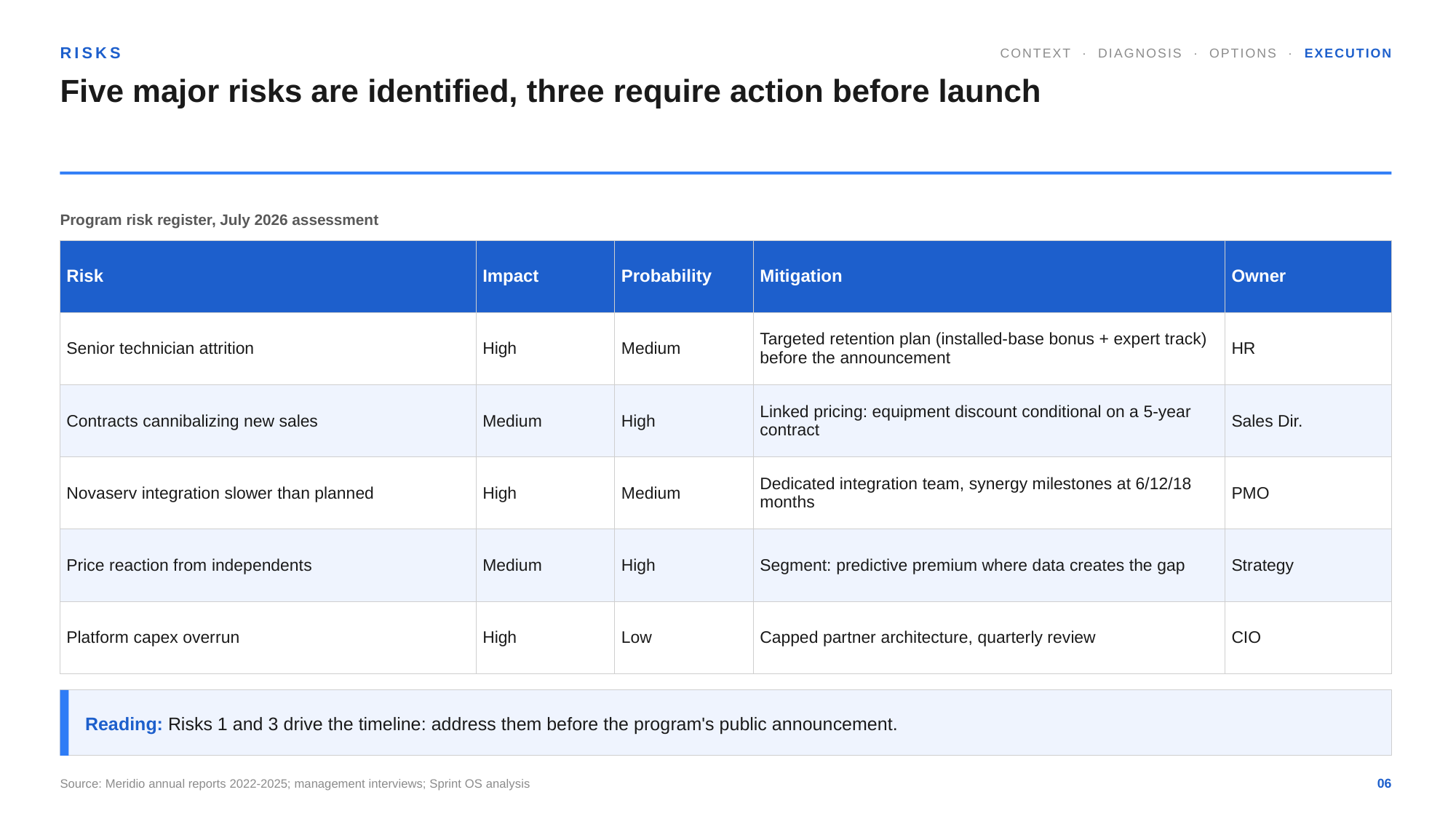

RISKS
CONTEXT  ·  DIAGNOSIS  ·  OPTIONS  ·  EXECUTION
Five major risks are identified, three require action before launch

Program risk register, July 2026 assessment
| Risk | Impact | Probability | Mitigation | Owner |
| --- | --- | --- | --- | --- |
| Senior technician attrition | High | Medium | Targeted retention plan (installed-base bonus + expert track) before the announcement | HR |
| Contracts cannibalizing new sales | Medium | High | Linked pricing: equipment discount conditional on a 5-year contract | Sales Dir. |
| Novaserv integration slower than planned | High | Medium | Dedicated integration team, synergy milestones at 6/12/18 months | PMO |
| Price reaction from independents | Medium | High | Segment: predictive premium where data creates the gap | Strategy |
| Platform capex overrun | High | Low | Capped partner architecture, quarterly review | CIO |

Reading: Risks 1 and 3 drive the timeline: address them before the program's public announcement.
Source: Meridio annual reports 2022-2025; management interviews; Sprint OS analysis
06